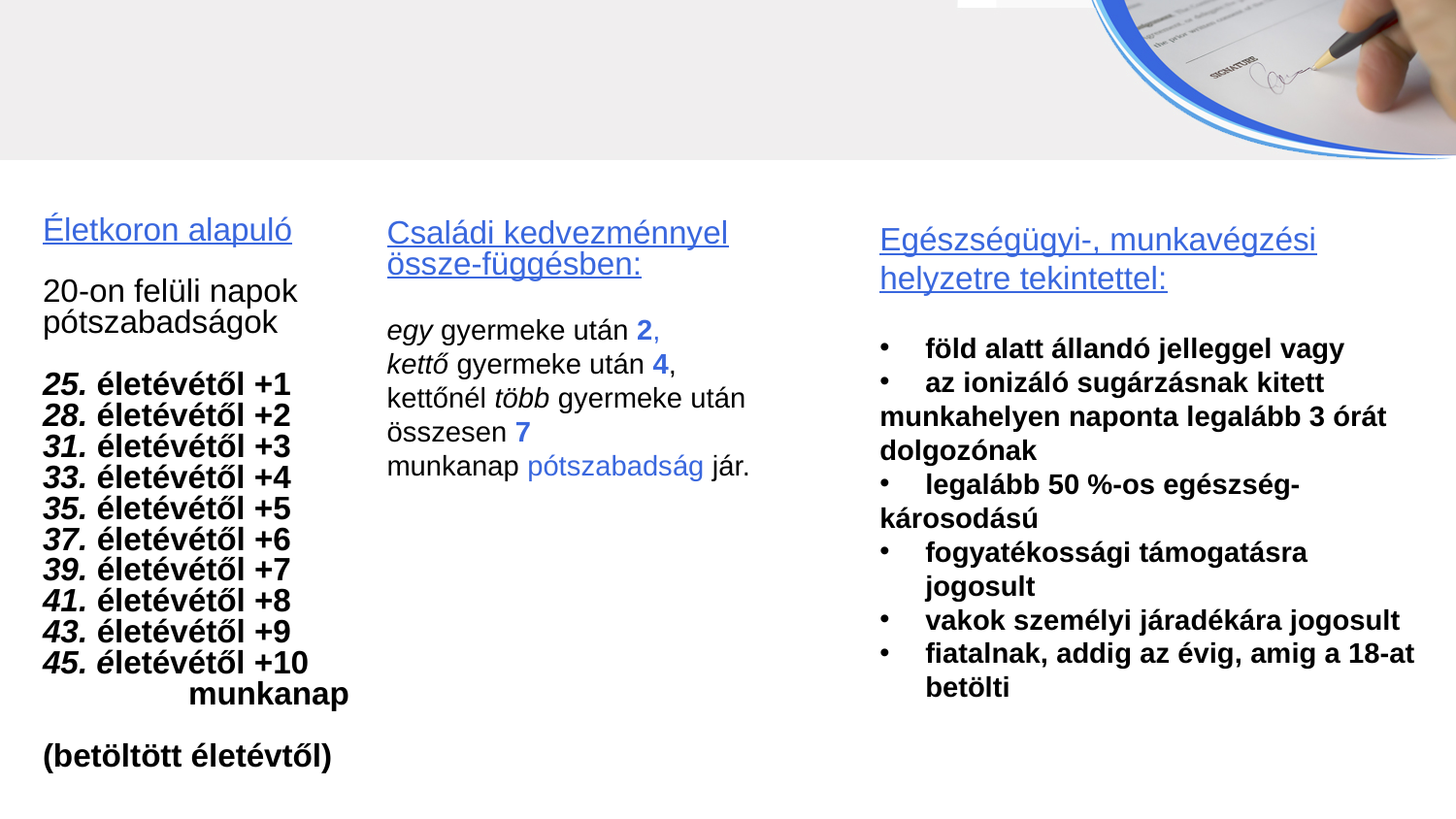

Életkoron alapuló

20-on felüli napok
pótszabadságok

25. életévétől +1
28. életévétől +2
31. életévétől +3
33. életévétől +4
35. életévétől +5
37. életévétől +6
39. életévétől +7
41. életévétől +8
43. életévétől +9
45. életévétől +10
	munkanap

(betöltött életévtől)
Egészségügyi-, munkavégzési helyzetre tekintettel:

föld alatt állandó jelleggel vagy
az ionizáló sugárzásnak kitett
munkahelyen naponta legalább 3 órát
dolgozónak
legalább 50 %-os egészség-
károsodású
fogyatékossági támogatásra jogosult
vakok személyi járadékára jogosult
fiatalnak, addig az évig, amig a 18-at betölti

Családi kedvezménnyel össze-függésben:

egy gyermeke után 2,
kettő gyermeke után 4,
kettőnél több gyermeke után összesen 7
munkanap pótszabadság jár.